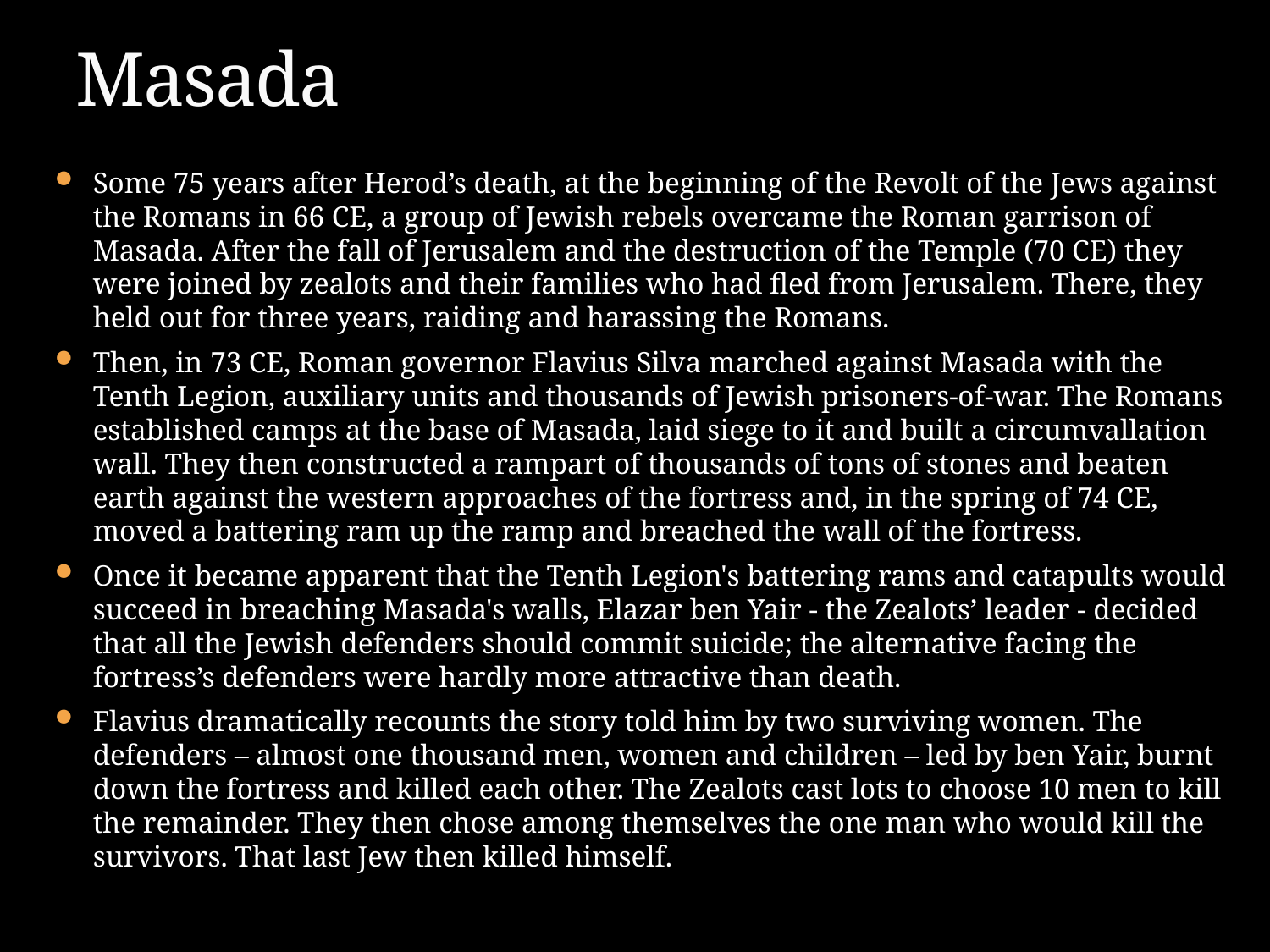

# Masada
Some 75 years after Herod’s death, at the beginning of the Revolt of the Jews against the Romans in 66 CE, a group of Jewish rebels overcame the Roman garrison of Masada. After the fall of Jerusalem and the destruction of the Temple (70 CE) they were joined by zealots and their families who had fled from Jerusalem. There, they held out for three years, raiding and harassing the Romans.
Then, in 73 CE, Roman governor Flavius Silva marched against Masada with the Tenth Legion, auxiliary units and thousands of Jewish prisoners-of-war. The Romans established camps at the base of Masada, laid siege to it and built a circumvallation wall. They then constructed a rampart of thousands of tons of stones and beaten earth against the western approaches of the fortress and, in the spring of 74 CE, moved a battering ram up the ramp and breached the wall of the fortress.
Once it became apparent that the Tenth Legion's battering rams and catapults would succeed in breaching Masada's walls, Elazar ben Yair - the Zealots’ leader - decided that all the Jewish defenders should commit suicide; the alternative facing the fortress’s defenders were hardly more attractive than death.
Flavius dramatically recounts the story told him by two surviving women. The defenders – almost one thousand men, women and children – led by ben Yair, burnt down the fortress and killed each other. The Zealots cast lots to choose 10 men to kill the remainder. They then chose among themselves the one man who would kill the survivors. That last Jew then killed himself.